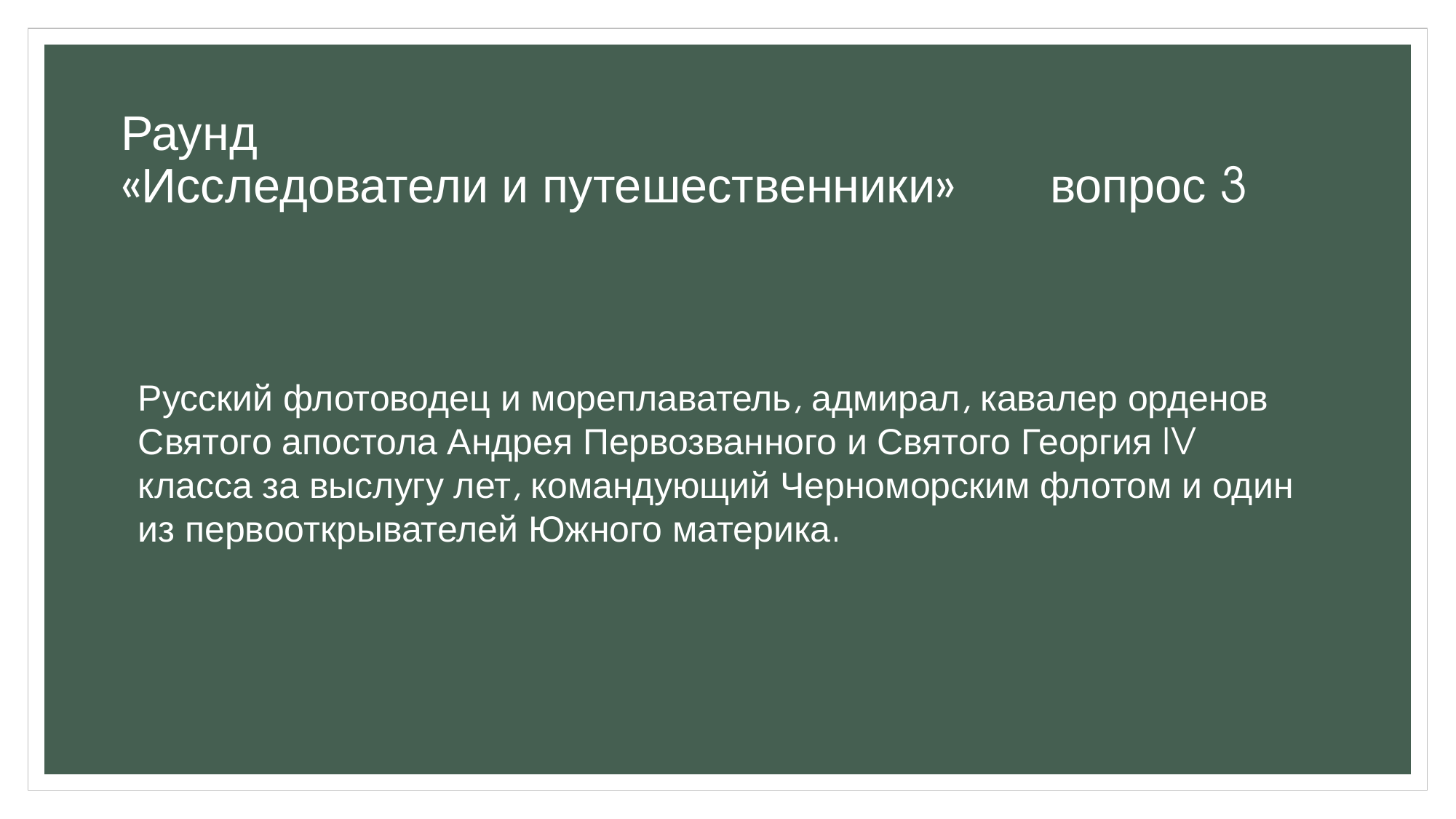

# Раунд «Исследователи и путешественники»       вопрос 3
Русский флотоводец и мореплаватель, адмирал, кавалер орденов Святого апостола Андрея Первозванного и Святого Георгия IV класса за выслугу лет, командующий Черноморским флотом и один из первооткрывателей Южного материка.